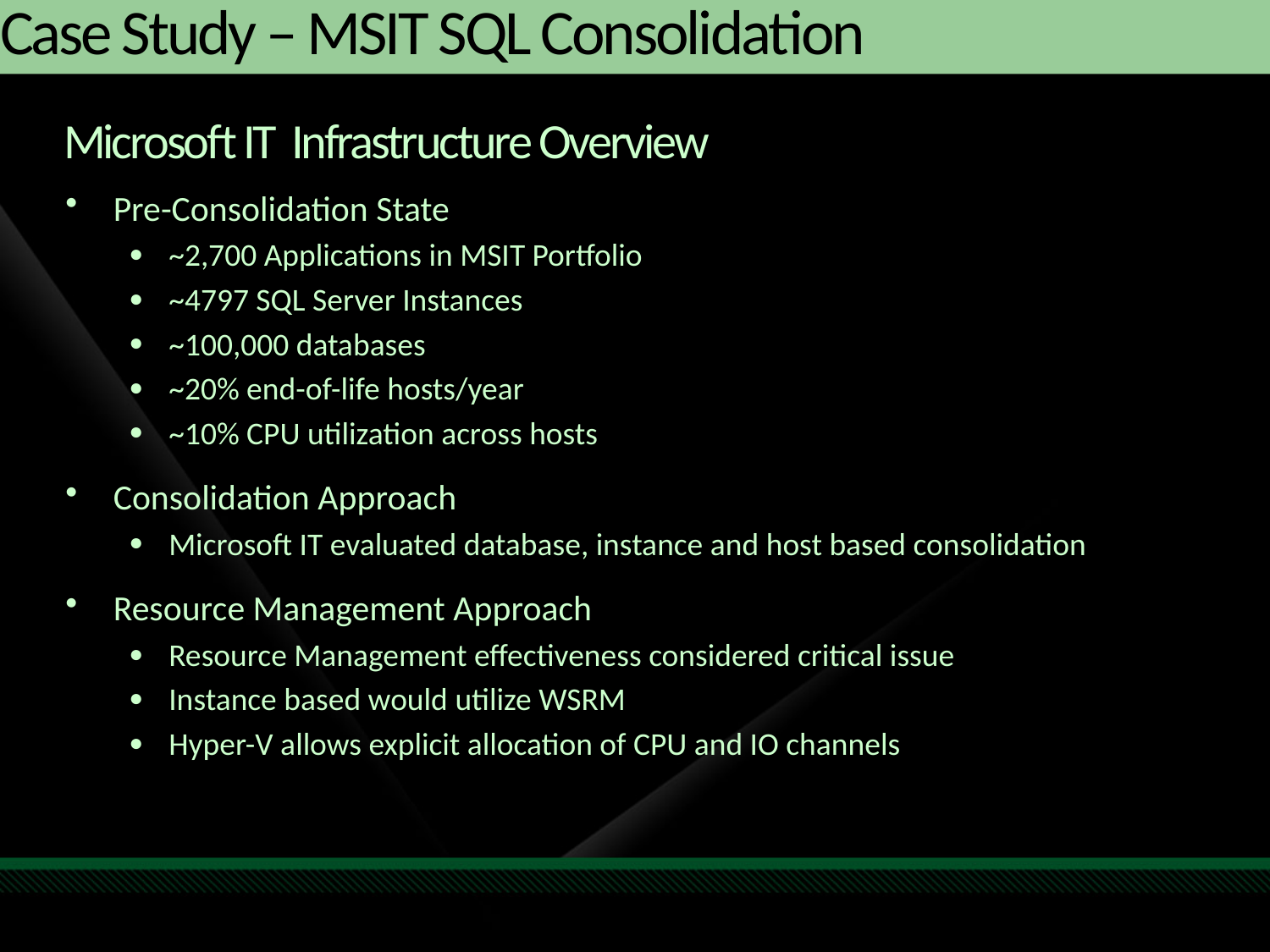

# Case Study – MSIT SQL Consolidation
Microsoft IT  Infrastructure Overview
Pre-Consolidation State
~2,700 Applications in MSIT Portfolio
~4797 SQL Server Instances
~100,000 databases
~20% end-of-life hosts/year
~10% CPU utilization across hosts

Consolidation Approach
Microsoft IT evaluated database, instance and host based consolidation

Resource Management Approach
Resource Management effectiveness considered critical issue
Instance based would utilize WSRM
Hyper-V allows explicit allocation of CPU and IO channels